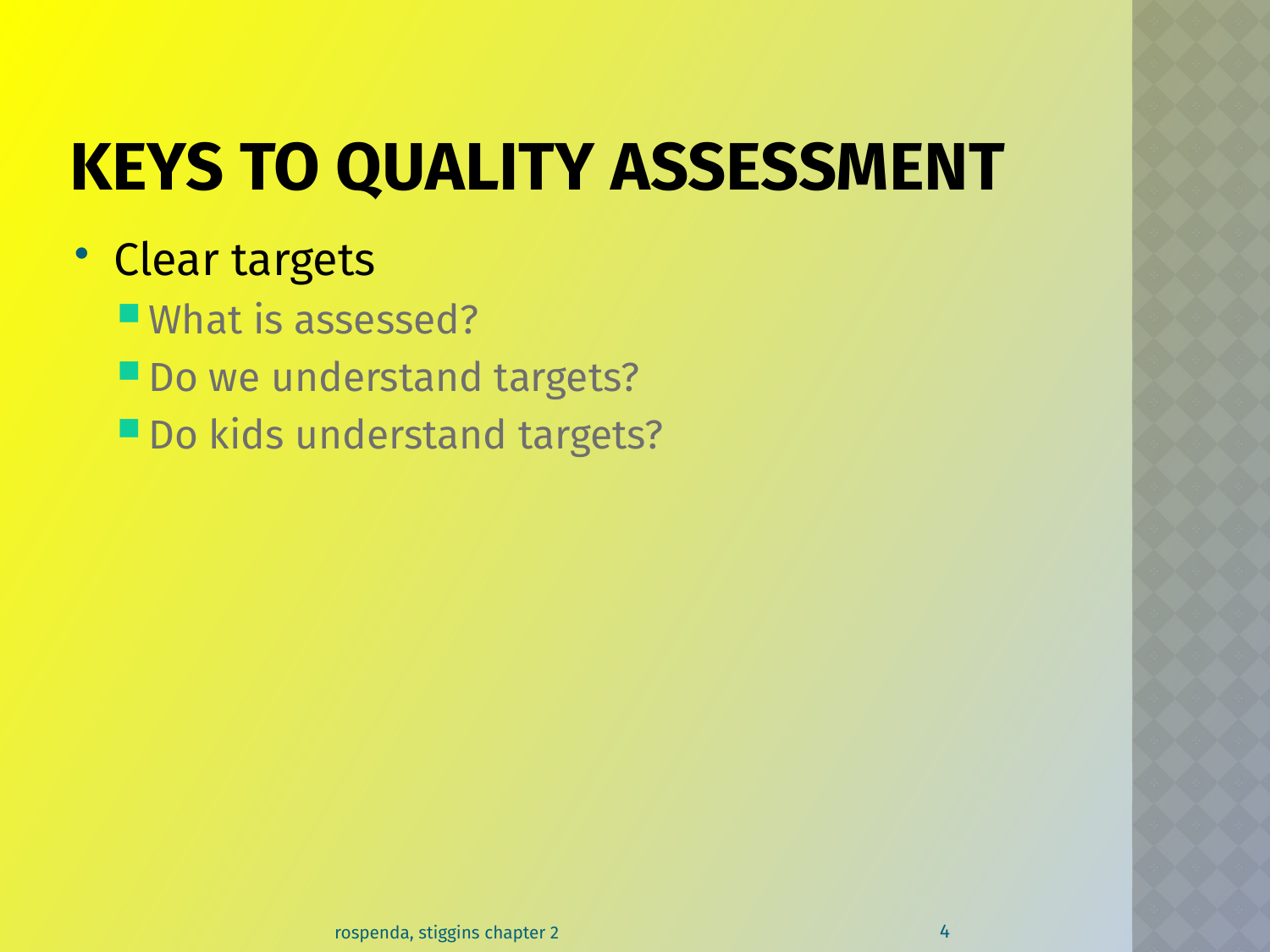

# Keys to Quality Assessment
Clear targets
What is assessed?
Do we understand targets?
Do kids understand targets?
4
rospenda, stiggins chapter 2